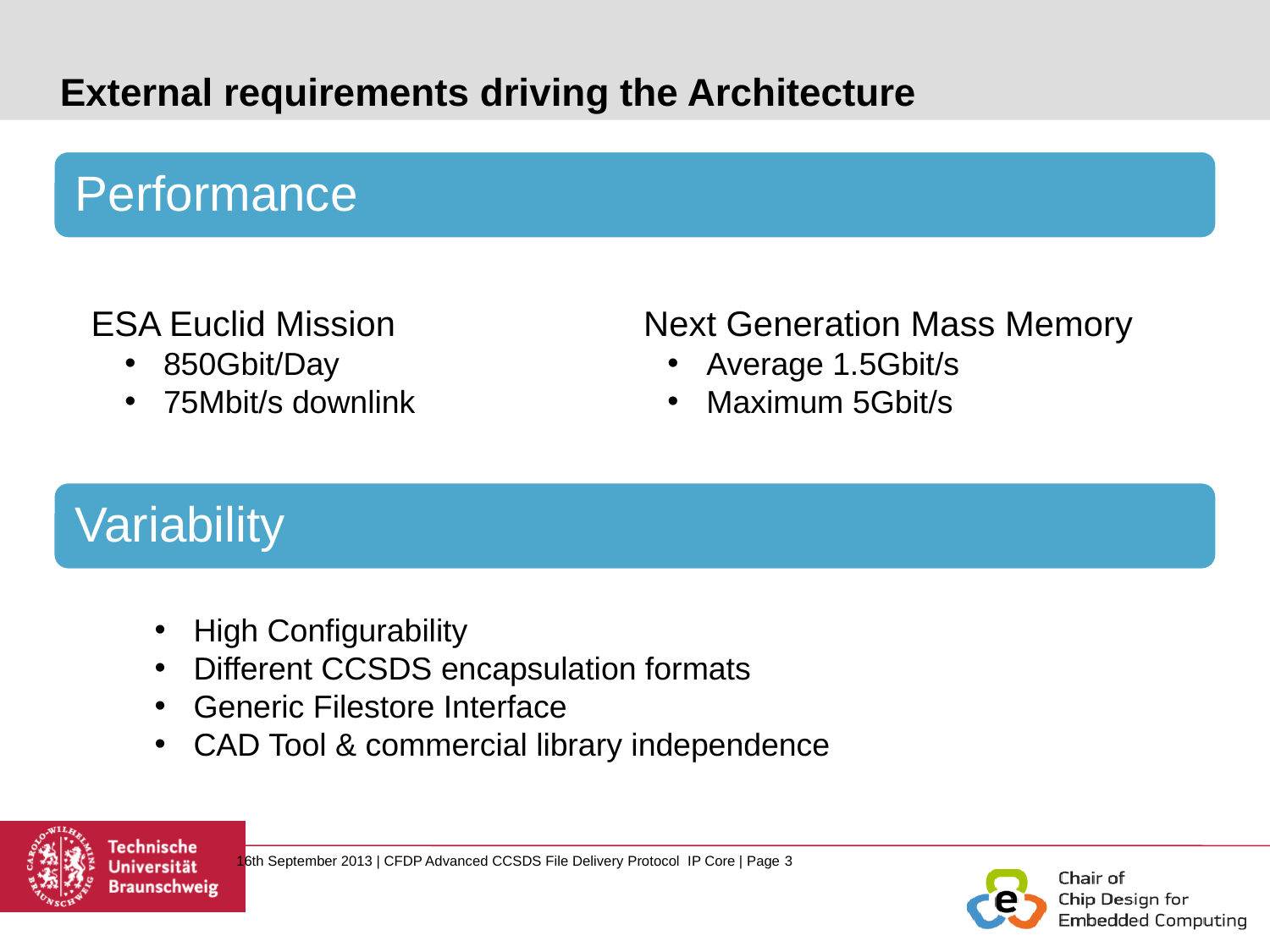

# External requirements driving the Architecture

Performance
ESA Euclid Mission
 850Gbit/Day
 75Mbit/s downlink

 High Configurability
 Different CCSDS encapsulation formats
 Generic Filestore Interface
 CAD Tool & commercial library independence

 Next Generation Mass Memory
 Average 1.5Gbit/s
 Maximum 5Gbit/s

Variability